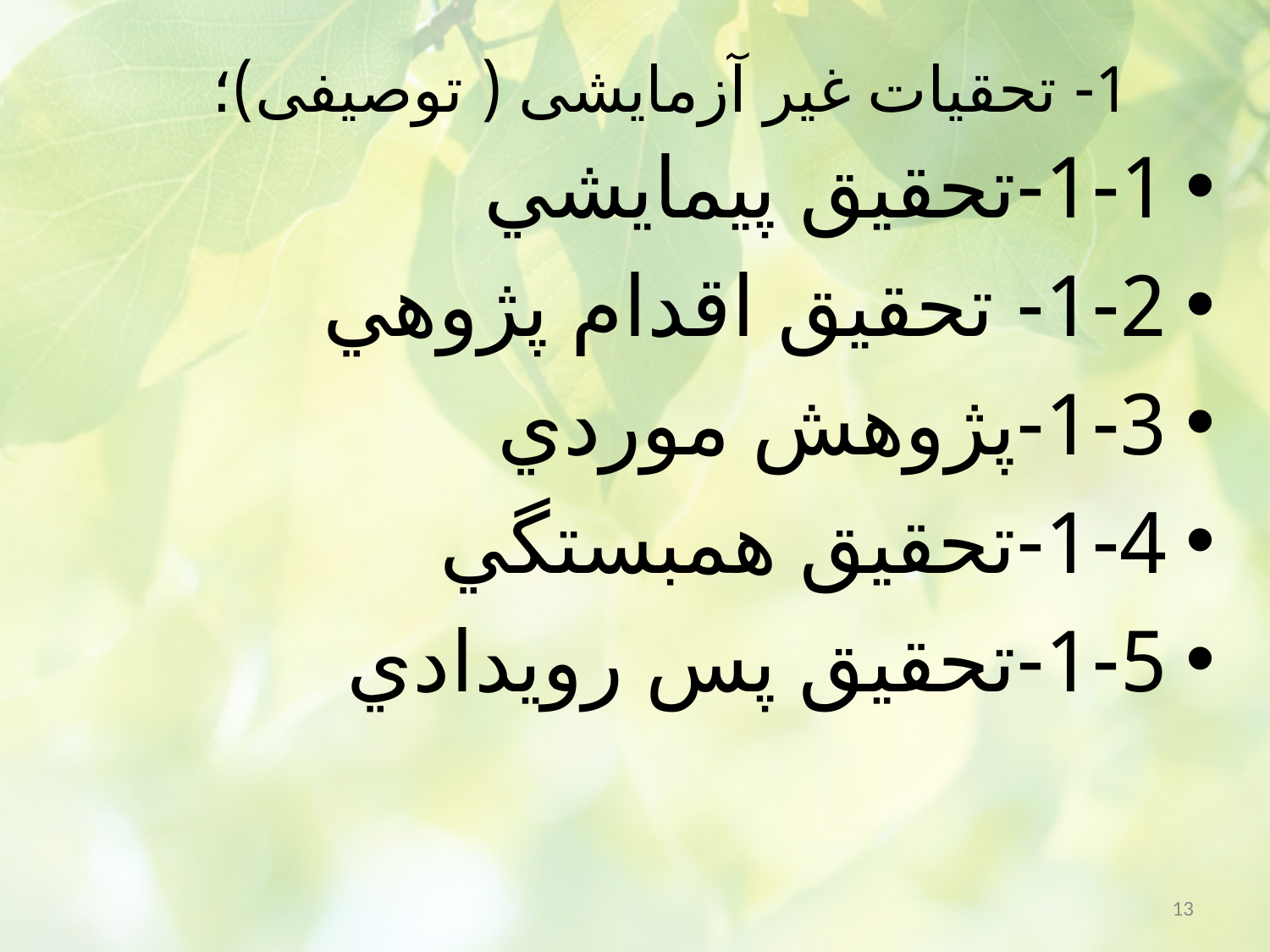

1- تحقیات غیر آزمایشی ( توصیفی)؛
1-1-تحقيق پيمايشي
1-2- تحقيق اقدام پژوهي
1-3-پژوهش موردي
1-4-تحقيق همبستگي
1-5-تحقيق پس رويدادي

13